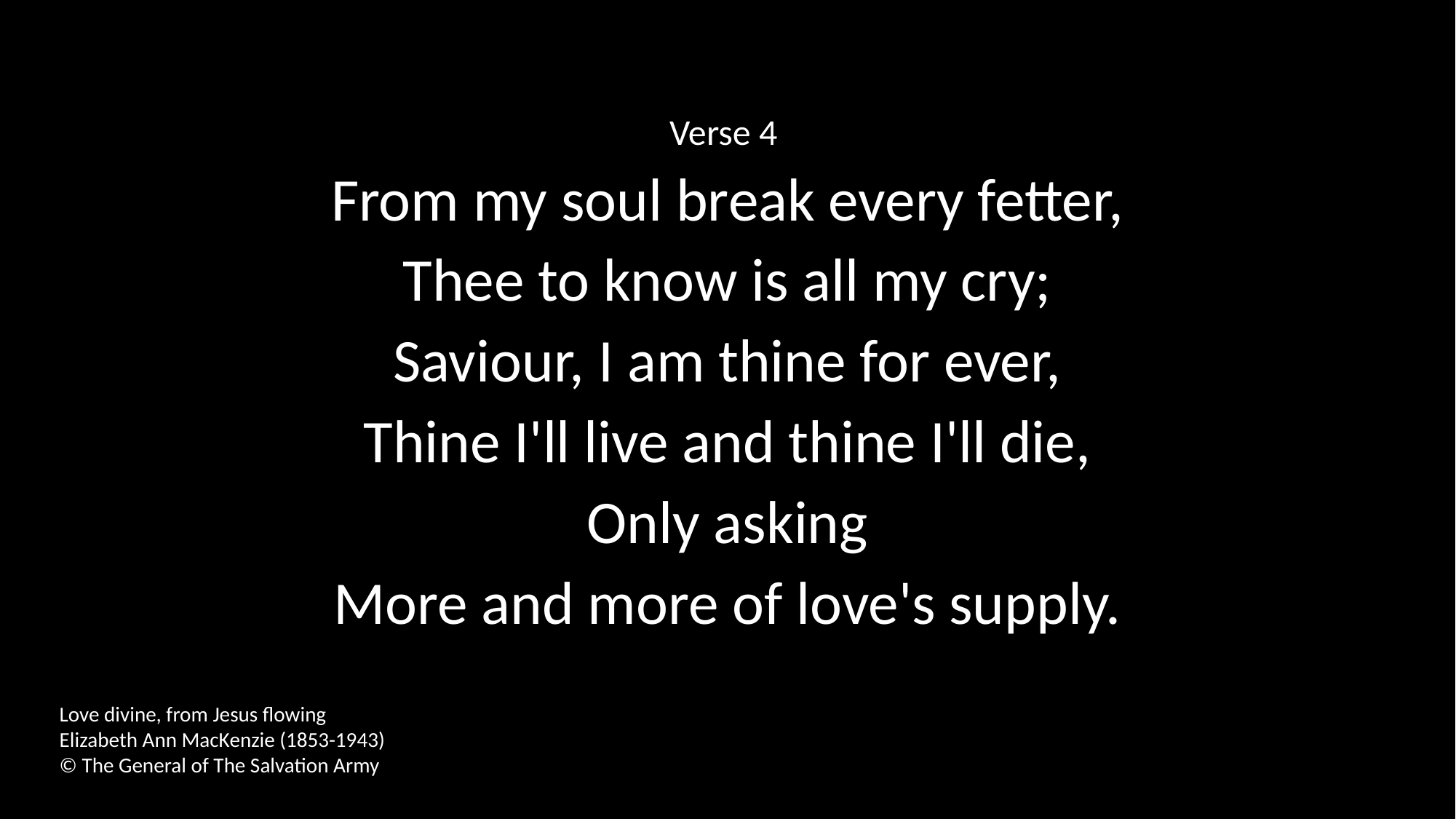

Verse 4
From my soul break every fetter,
Thee to know is all my cry;
Saviour, I am thine for ever,
Thine I'll live and thine I'll die,
Only asking
More and more of love's supply.
Love divine, from Jesus flowing
Elizabeth Ann MacKenzie (1853-1943)
© The General of The Salvation Army